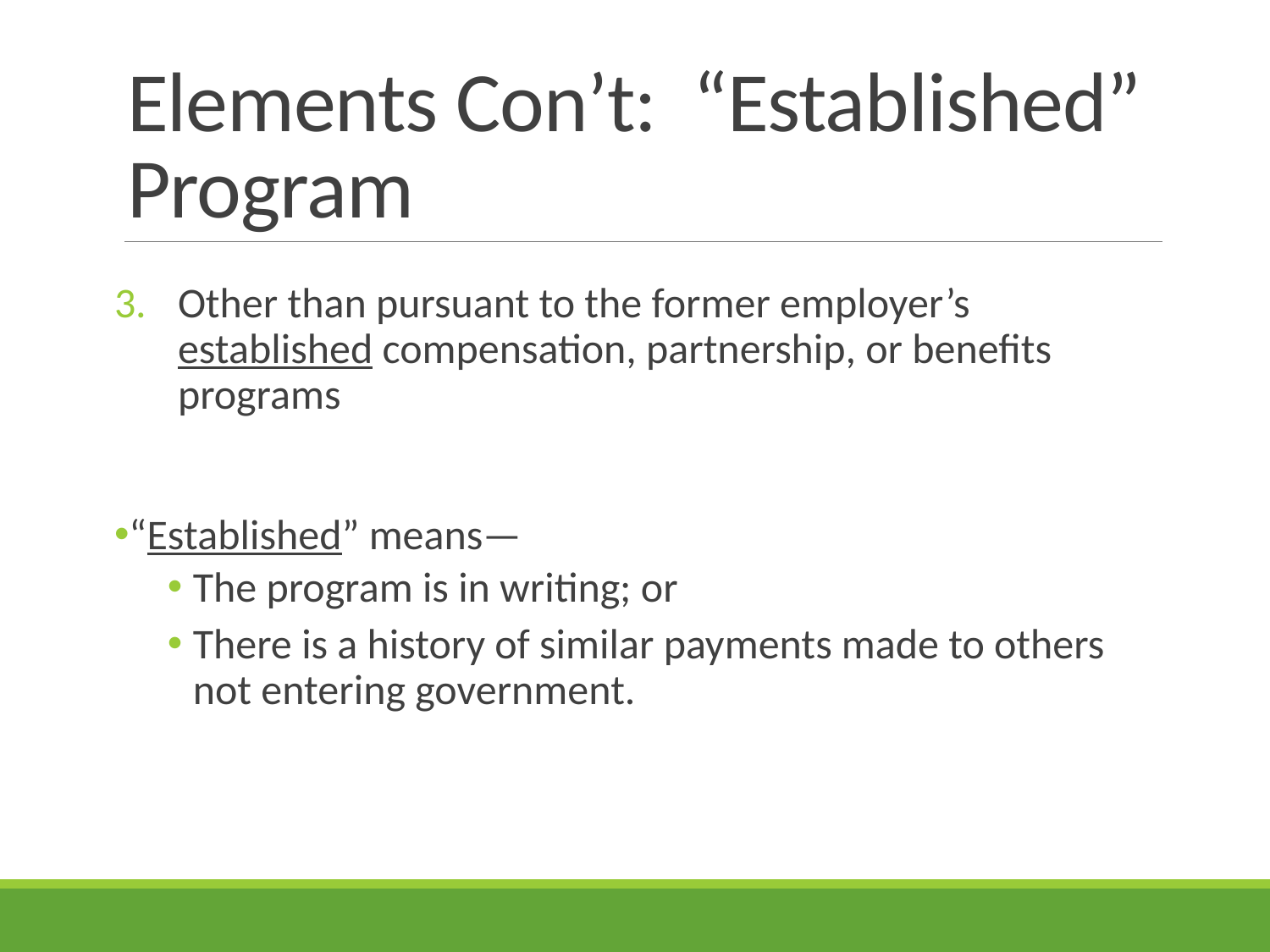

# Elements Con’t:  “Established” Program

Other than pursuant to the former employer’s established compensation, partnership, or benefits programs

“Established” means—
The program is in writing; or
There is a history of similar payments made to others not entering government.